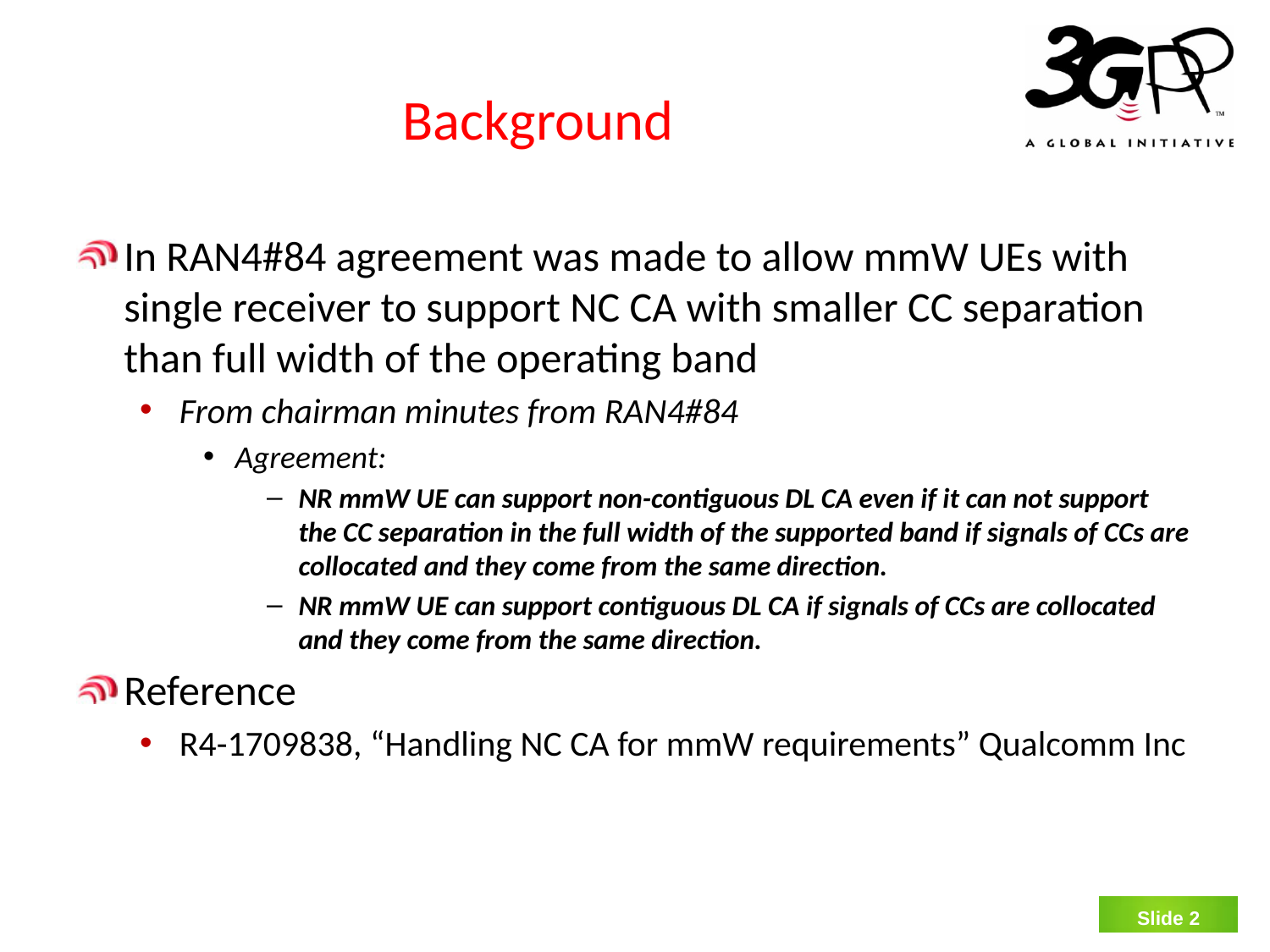

# Background
In RAN4#84 agreement was made to allow mmW UEs with single receiver to support NC CA with smaller CC separation than full width of the operating band
From chairman minutes from RAN4#84
Agreement:
NR mmW UE can support non-contiguous DL CA even if it can not support the CC separation in the full width of the supported band if signals of CCs are collocated and they come from the same direction.
NR mmW UE can support contiguous DL CA if signals of CCs are collocated and they come from the same direction.
Reference
R4-1709838, “Handling NC CA for mmW requirements” Qualcomm Inc
Slide 2